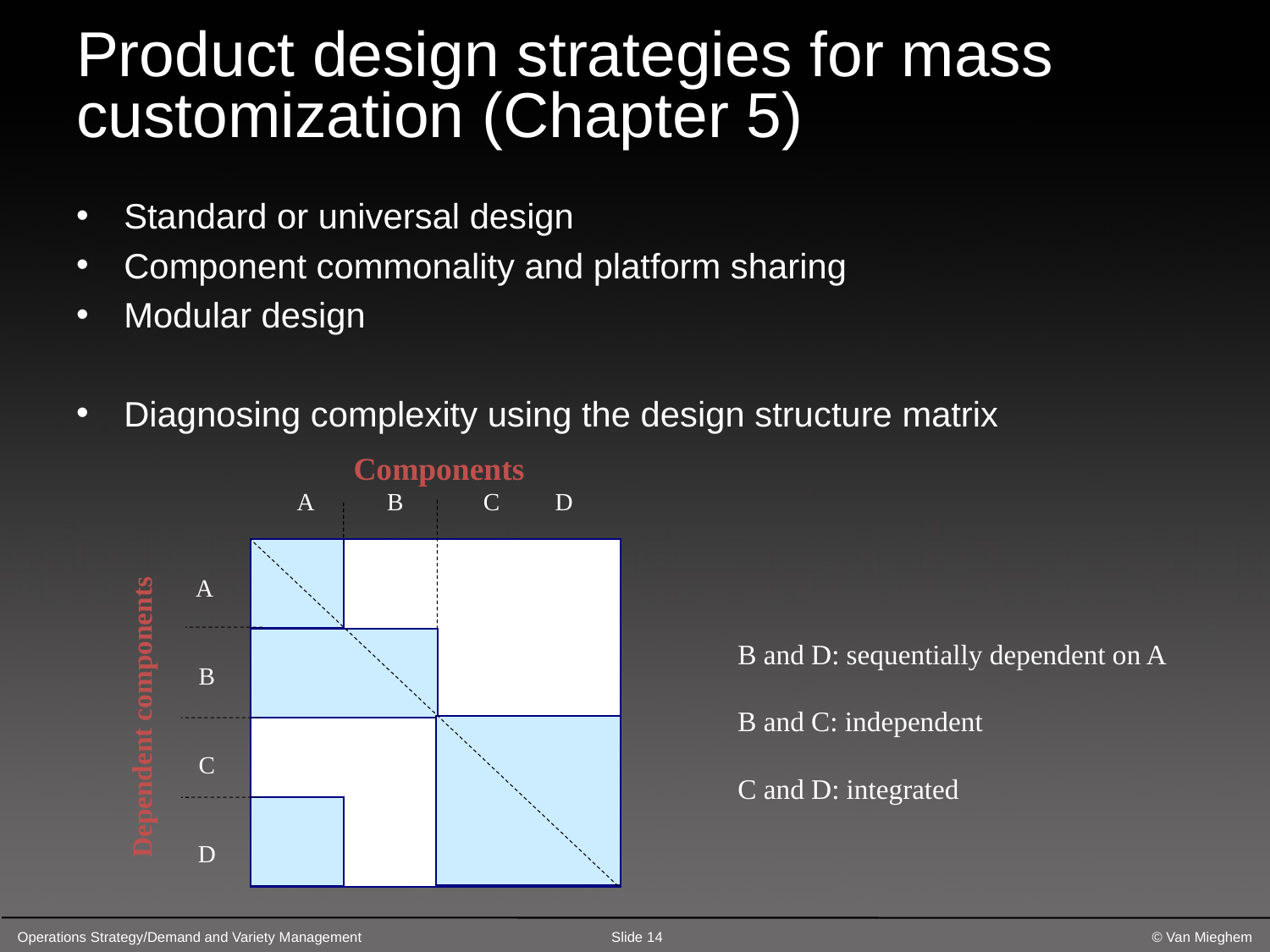

# Product design strategies for mass customization (Chapter 5)
Standard or universal design
Component commonality and platform sharing
Modular design

Diagnosing complexity using the design structure matrix
Components
A            B             C         D

A

B

C

D

B and D: sequentially dependent on A

B and C: independent

C and D: integrated

Dependent components